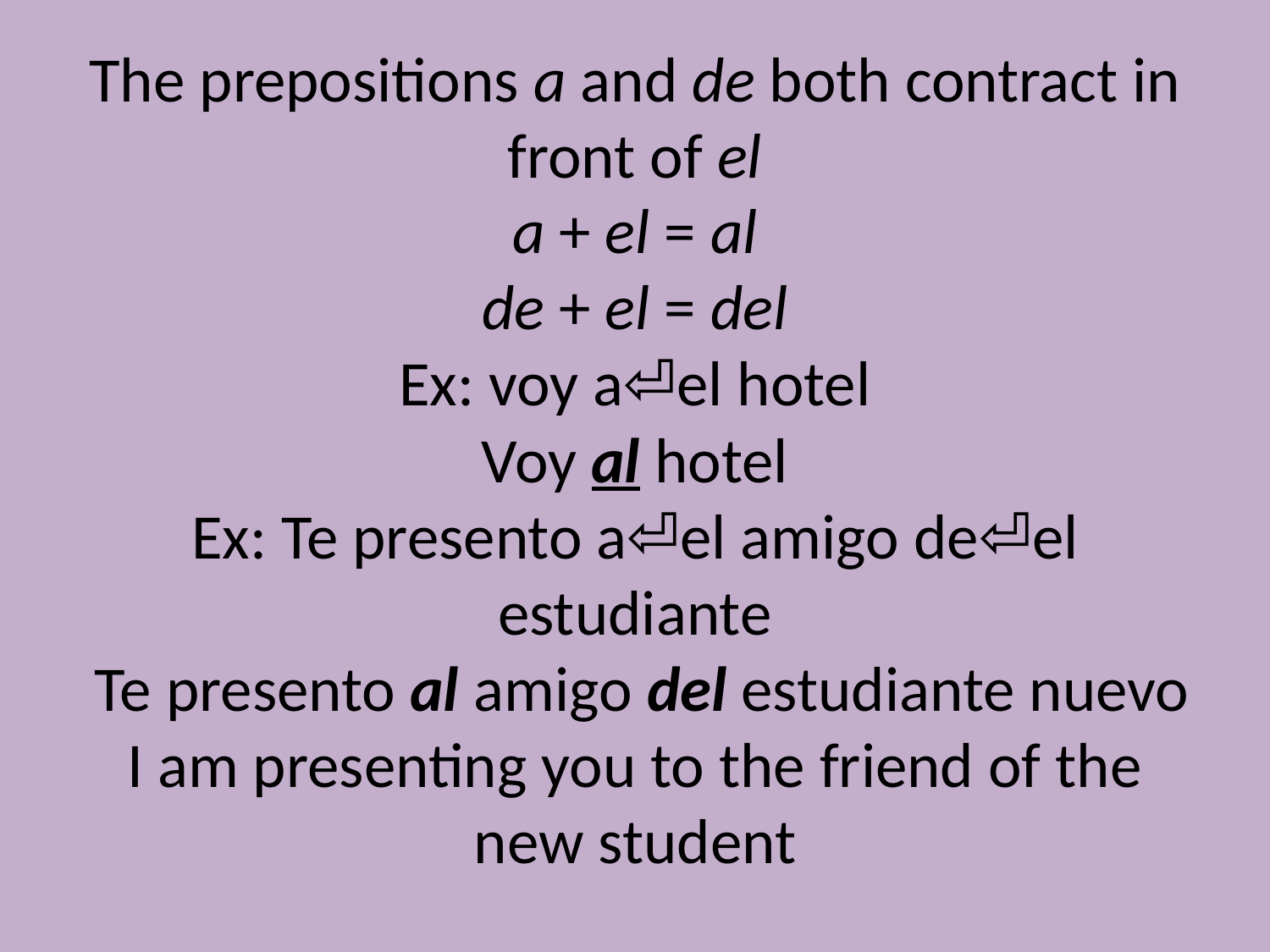

# The prepositions a and de both contract in front of el a + el = al de + el = del Ex: voy a⏎el hotel Voy al hotel Ex: Te presento a⏎el amigo de⏎el estudiante Te presento al amigo del estudiante nuevo I am presenting you to the friend of the new student